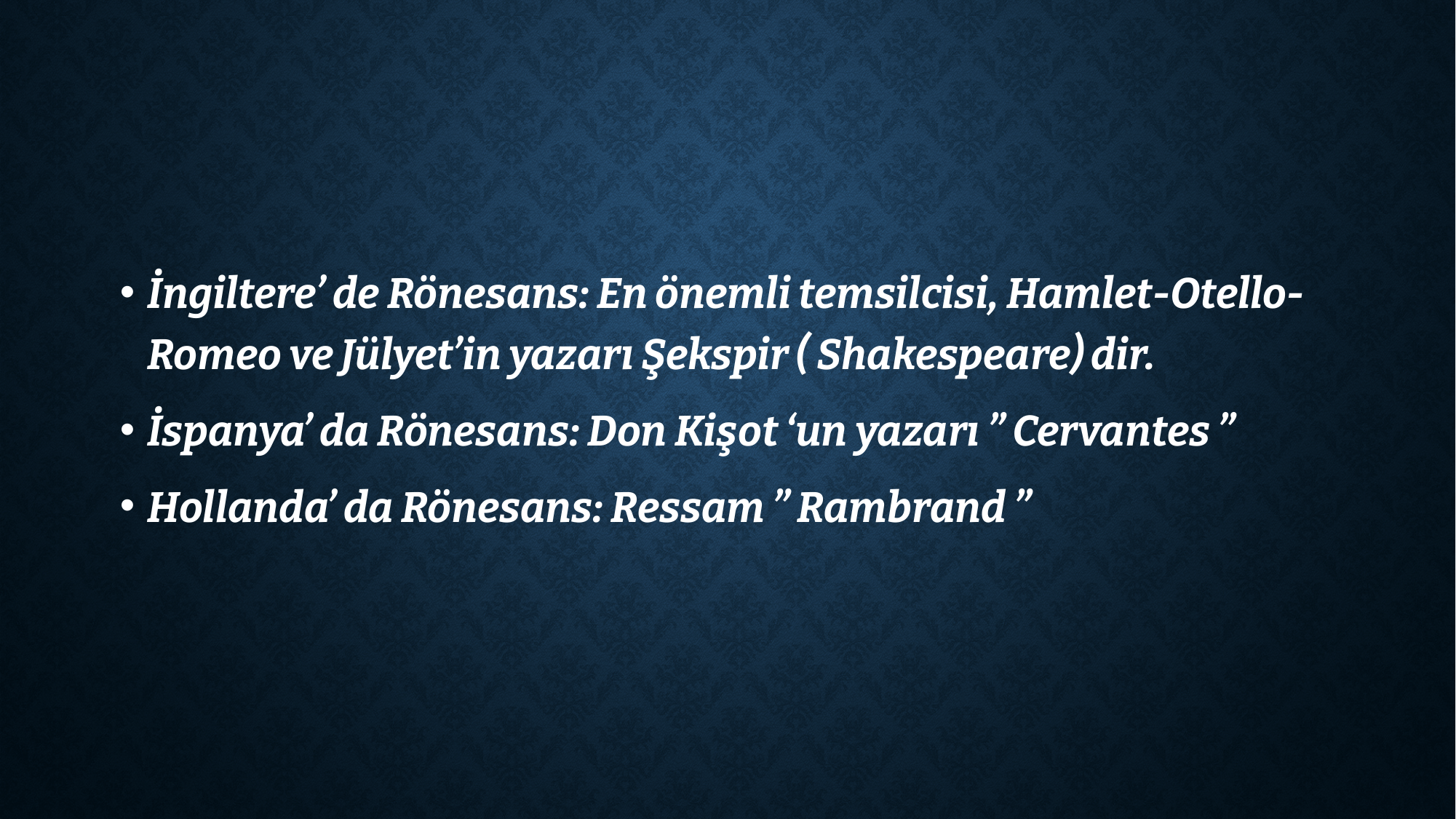

#
İngiltere’ de Rönesans: En önemli temsilcisi, Hamlet-Otello-Romeo ve Jülyet’in yazarı Şekspir ( Shakespeare) dir.
İspanya’ da Rönesans: Don Kişot ‘un yazarı ” Cervantes ”
Hollanda’ da Rönesans: Ressam ” Rambrand ”